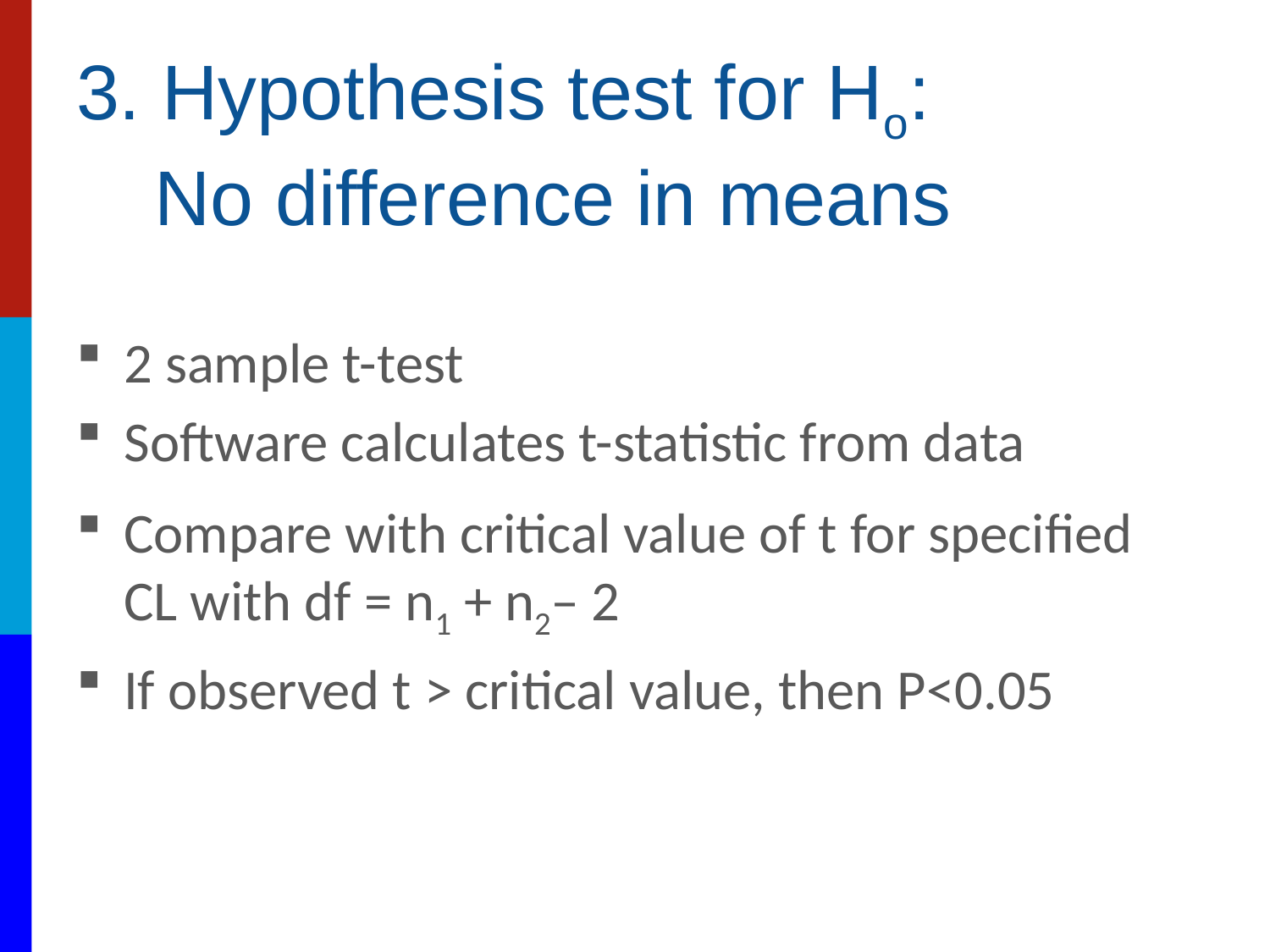

# 3. Hypothesis test for Ho: No difference in means
2 sample t-test
Software calculates t-statistic from data
Compare with critical value of t for specified CL with df = n1 + n2  ̶  2
If observed t > critical value, then P<0.05